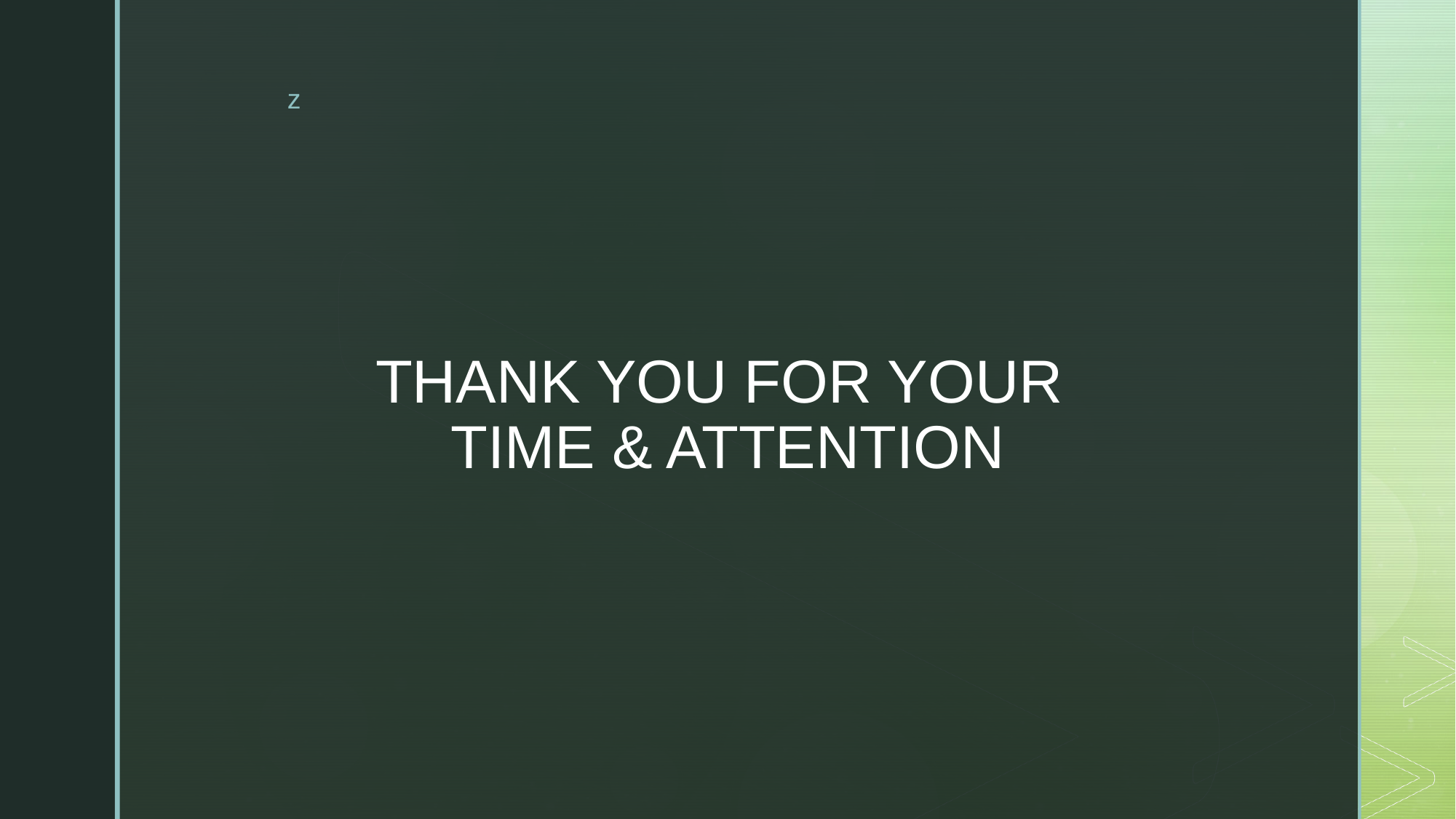

# THANK YOU FOR YOUR TIME & ATTENTION